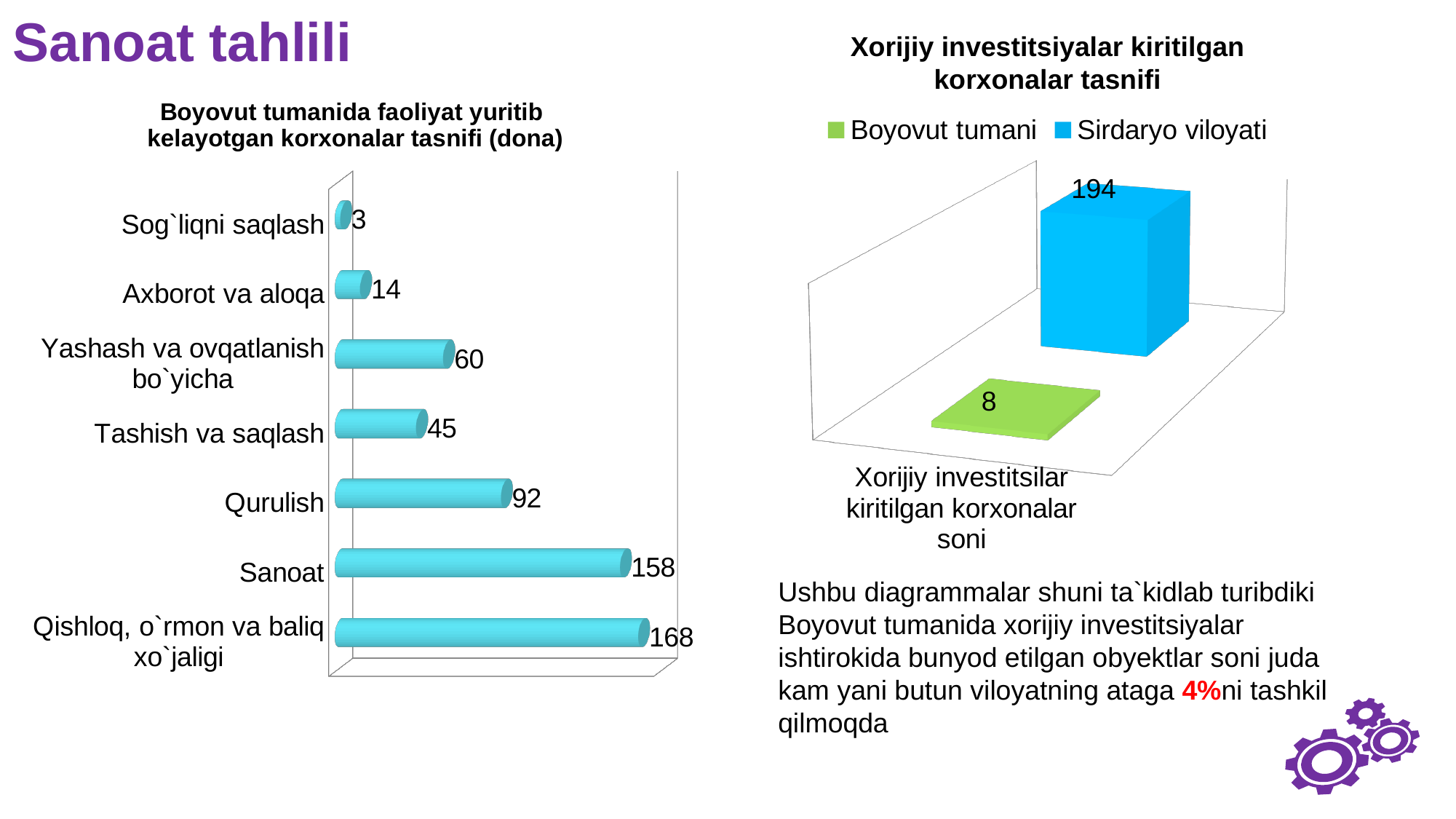

Sanoat tahlili

Xorijiy investitsiyalar kiritilgan korxonalar tasnifi

[unsupported chart]

[unsupported chart]

Ushbu diagrammalar shuni ta`kidlab turibdiki Boyovut tumanida xorijiy investitsiyalar ishtirokida bunyod etilgan obyektlar soni juda kam yani butun viloyatning ataga 4%ni tashkil qilmoqda